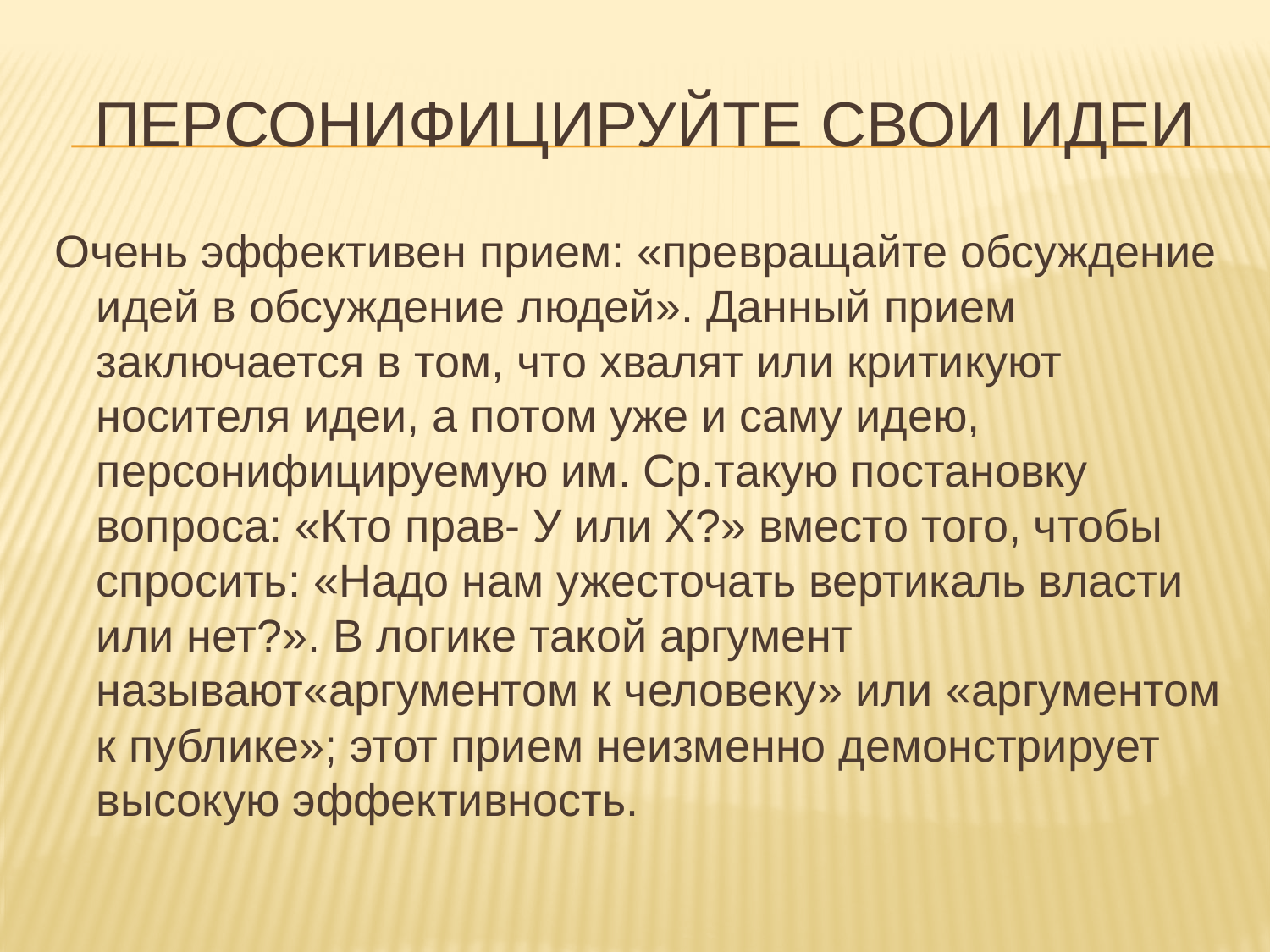

# Персонифицируйте свои идеи
Очень эффективен прием: «превращайте обсуждение идей в обсуждение людей». Данный прием заключается в том, что хвалят или критикуют носителя идеи, а потом уже и саму идею, персонифицируемую им. Ср.такую постановку вопроса: «Кто прав- У или Х?» вместо того, чтобы спросить: «Надо нам ужесточать вертикаль власти или нет?». В логике такой аргумент называют«аргументом к человеку» или «аргументом к публике»; этот прием неизменно демонстрирует высокую эффективность.